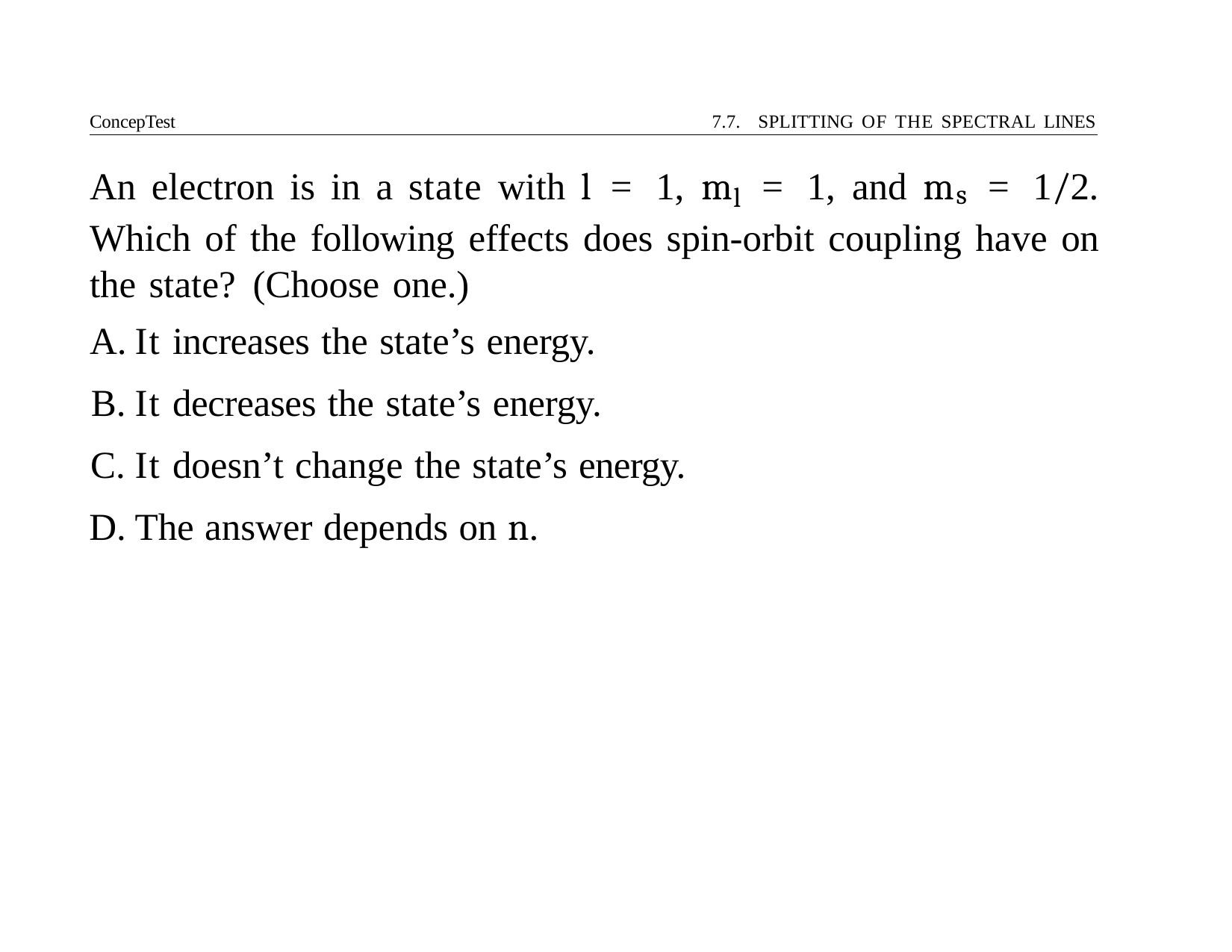

ConcepTest	7.7.  SPLITTING OF THE SPECTRAL LINES

# An electron is in a state with l  = 1, ml  = 1, and ms  = 1/2. Which of the following effects does spin-orbit coupling have on the state? (Choose one.)
It increases the state’s energy.
It decreases the state’s energy.
It doesn’t change the state’s energy.
The answer depends on n.